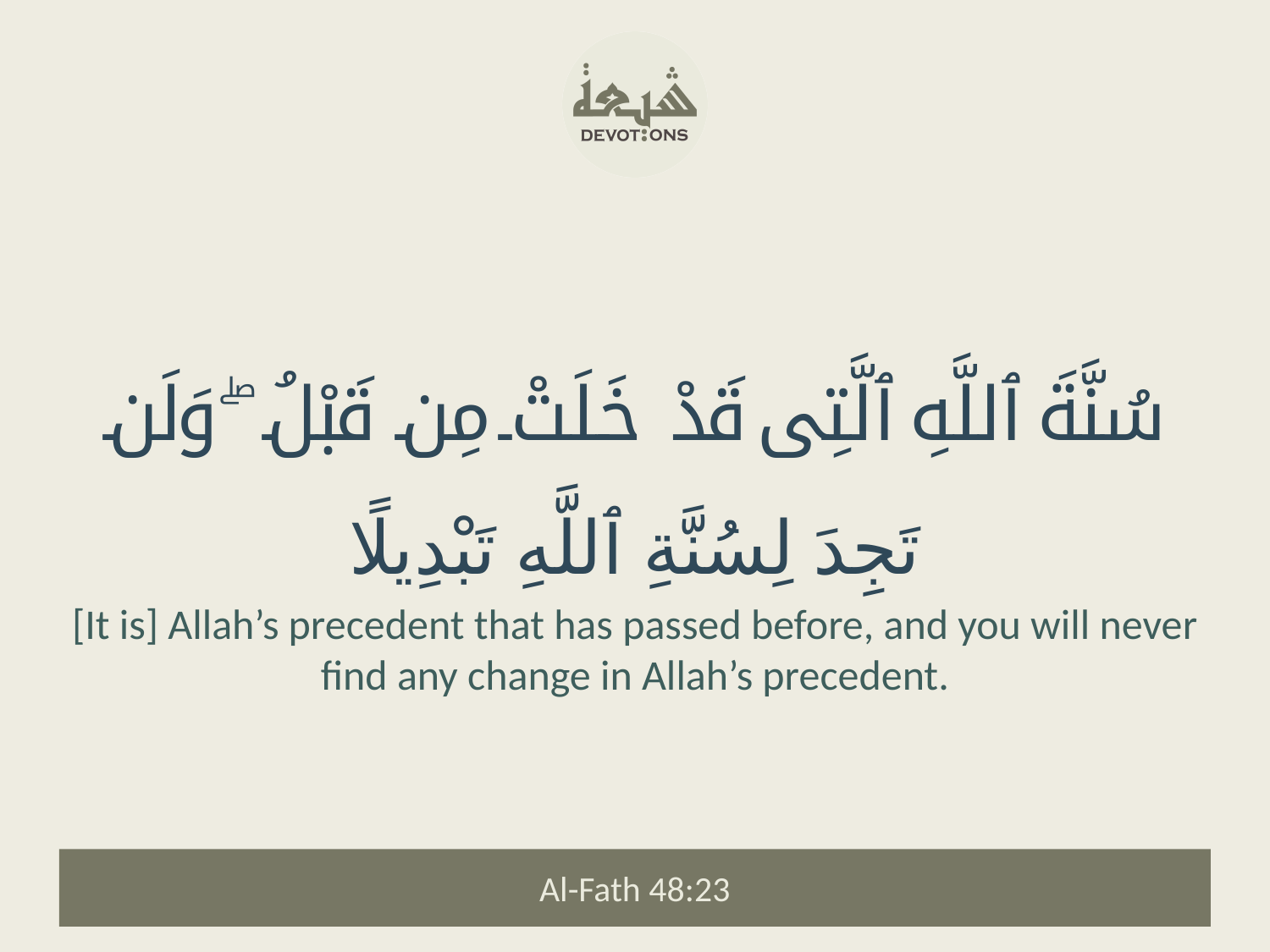

سُنَّةَ ٱللَّهِ ٱلَّتِى قَدْ خَلَتْ مِن قَبْلُ ۖ وَلَن تَجِدَ لِسُنَّةِ ٱللَّهِ تَبْدِيلًا
[It is] Allah’s precedent that has passed before, and you will never find any change in Allah’s precedent.
Al-Fath 48:23